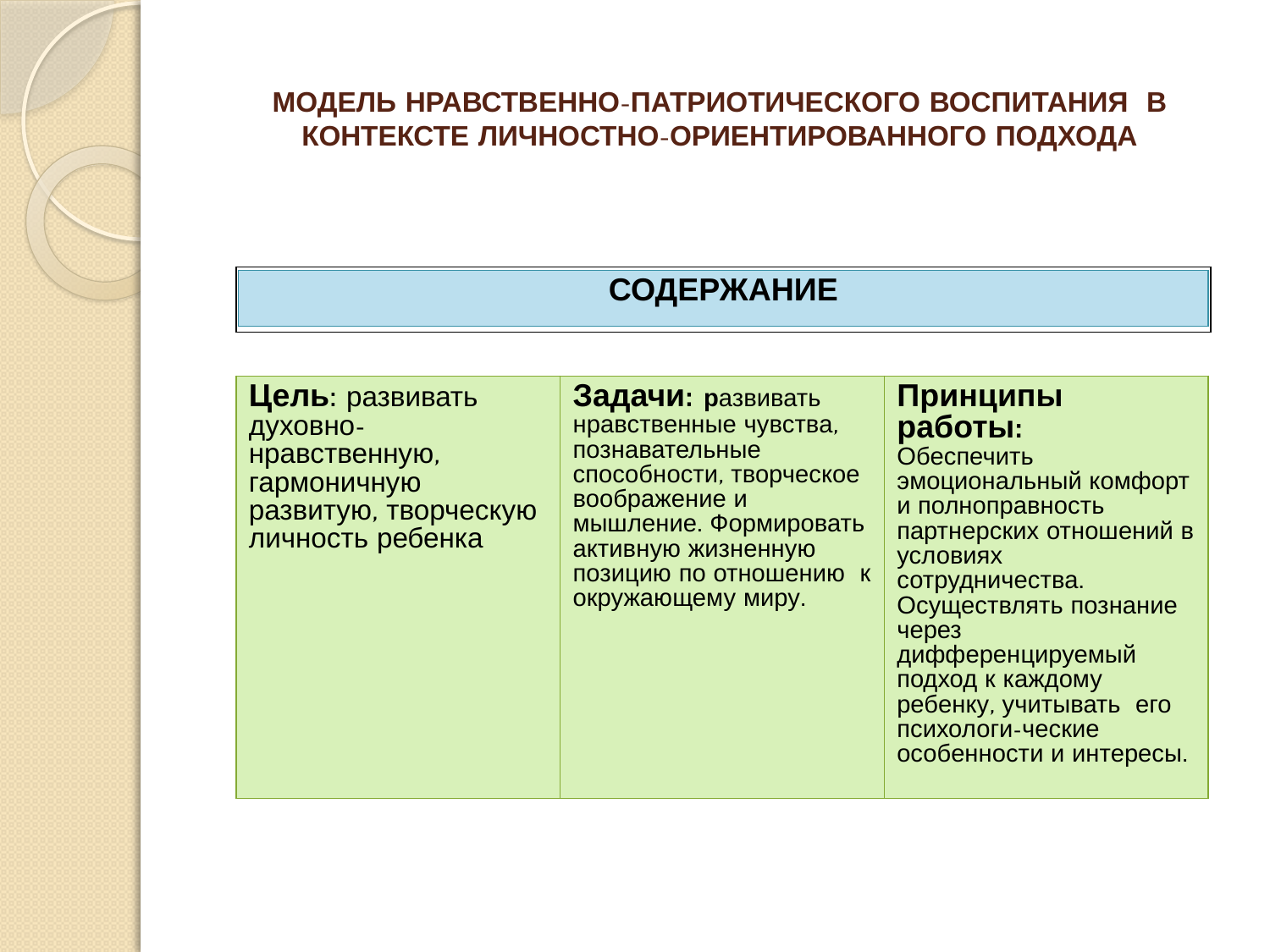

# МОДЕЛЬ НРАВСТВЕННО-ПАТРИОТИЧЕСКОГО ВОСПИТАНИЯ  В КОНТЕКСТЕ ЛИЧНОСТНО-ОРИЕНТИРОВАННОГО ПОДХОДА
|  |
| --- |
| СОДЕРЖАНИЕ |
| --- |
|  |
| --- |
| Цель: развивать духовно-нравственную, гармоничную развитую, творческую личность ребенка | Задачи: развивать нравственные чувства, познавательные способности, творческое воображение и мышление. Формировать активную жизненную позицию по отношению к окружающему миру. | Принципы работы: Обеспечить эмоциональный комфорт и полноправность партнерских отношений в условиях сотрудничества. Осуществлять познание через дифференцируемый подход к каждому ребенку, учитывать его психологи-ческие особенности и интересы. |
| --- | --- | --- |